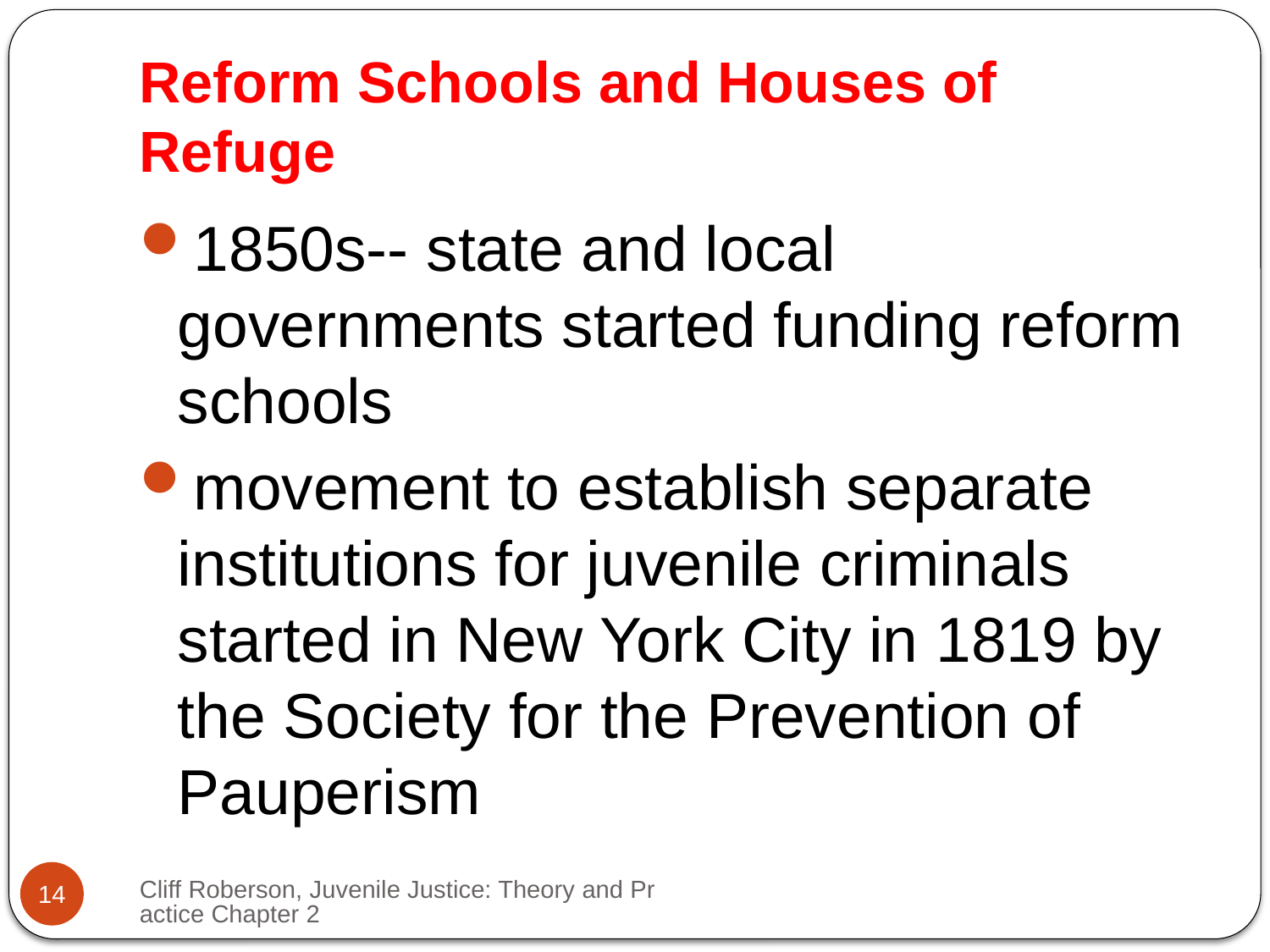

# Reform Schools and Houses of Refuge
1850s-- state and local governments started funding reform schools
movement to establish separate institutions for juvenile criminals started in New York City in 1819 by the Society for the Prevention of Pauperism

Cliff Roberson, Juvenile Justice: Theory and Practice Chapter 2
14